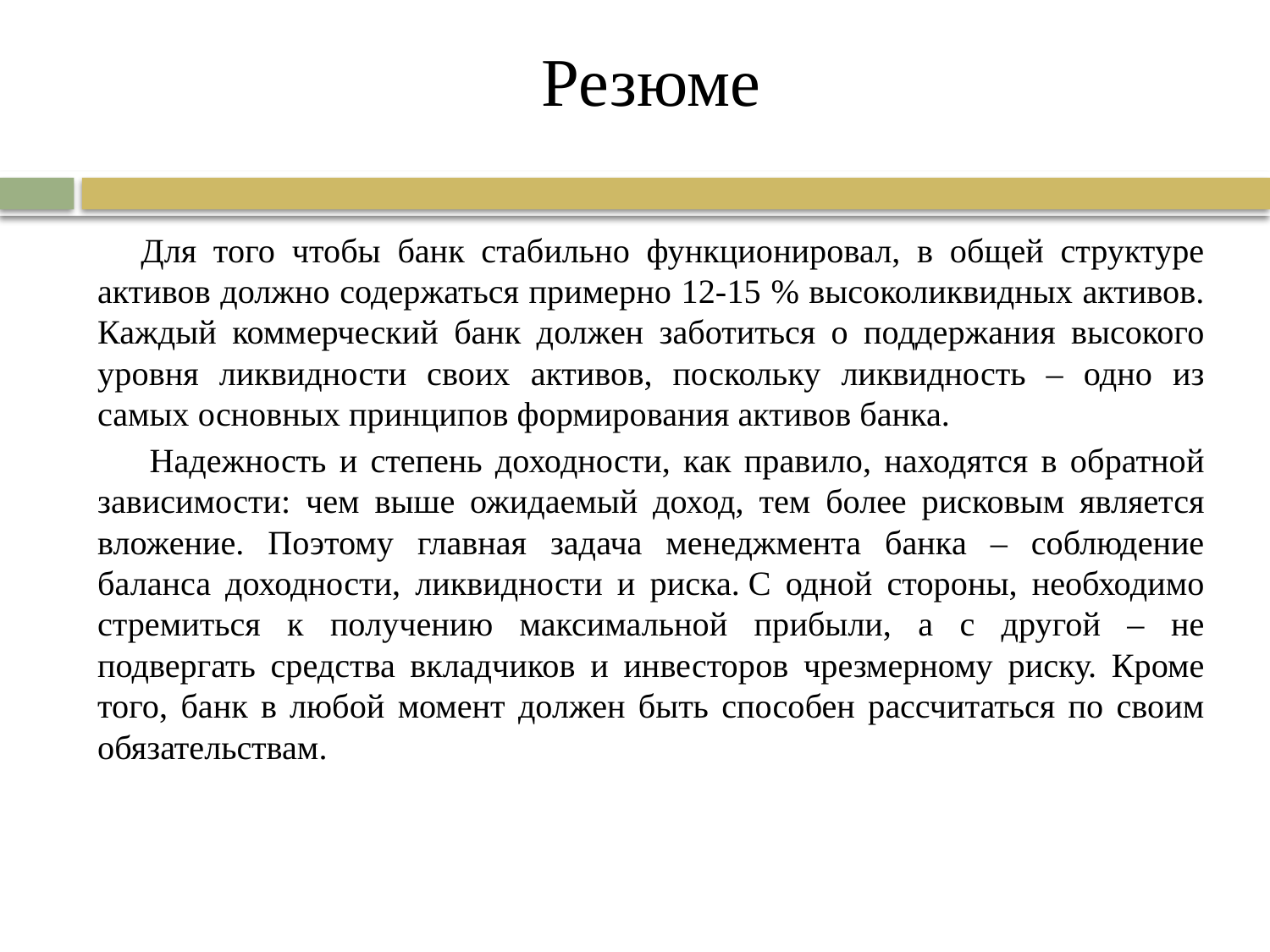

# Резюме
   Для того чтобы банк стабильно функционировал, в общей структуре активов должно содержаться примерно 12-15 % высоколиквидных активов. Каждый коммерческий банк должен заботиться о поддержания высокого уровня ликвидности своих активов, поскольку ликвидность – одно из самых основных принципов формирования активов банка.
    Надежность и степень доходности, как правило, находятся в обратной зависимости: чем выше ожидаемый доход, тем более рисковым является вложение. Поэтому главная задача менеджмента банка – соблюдение баланса доходности, ликвидности и риска. С одной стороны, необходимо стремиться к получению максимальной прибыли, а с другой – не подвергать средства вкладчиков и инвесторов чрезмерному риску. Кроме того, банк в любой момент должен быть способен рассчитаться по своим обязательствам.